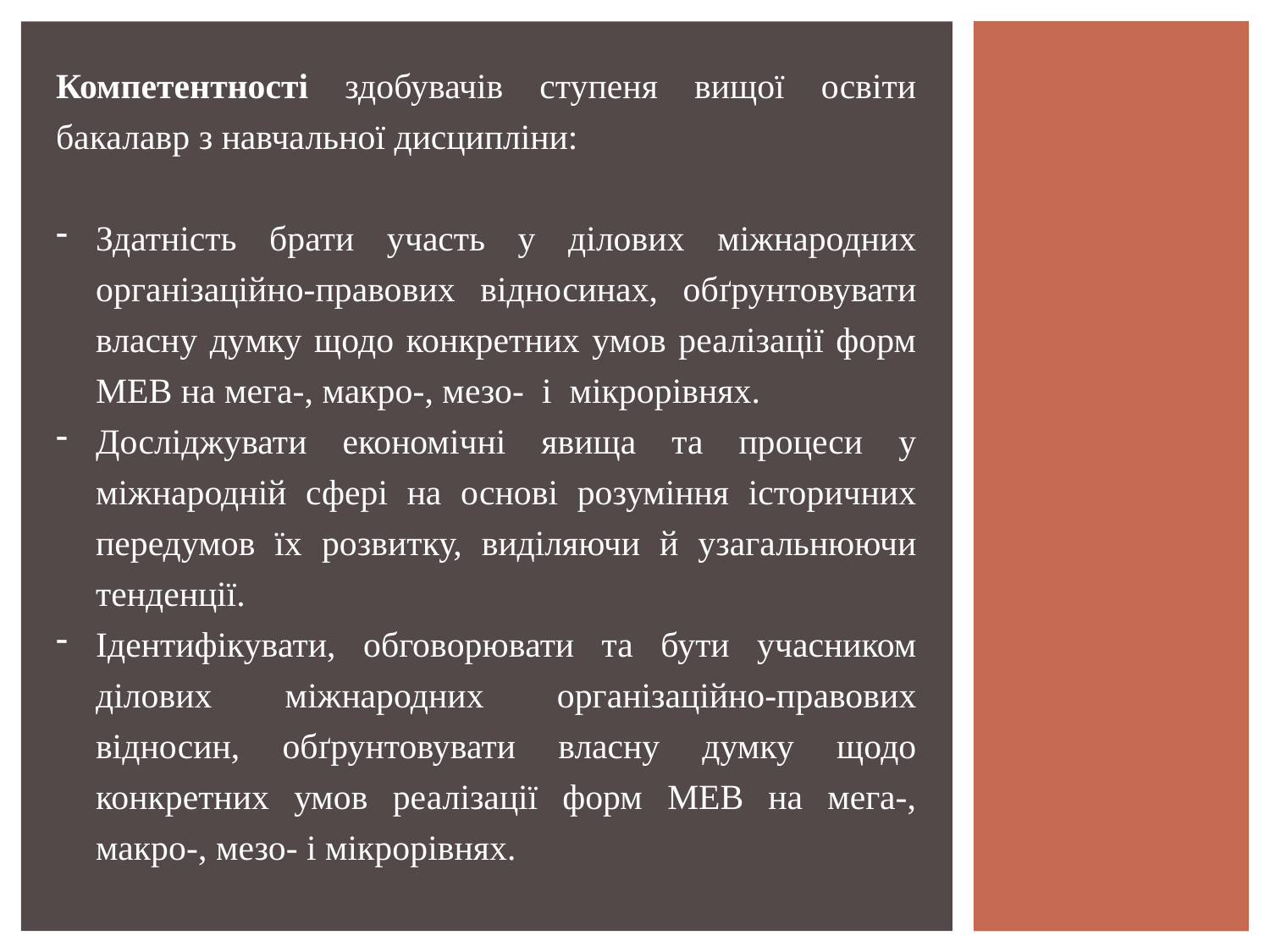

Компетентності здобувачів ступеня вищої освіти бакалавр з навчальної дисципліни:

Здатність брати участь у ділових міжнародних організаційно-правових відносинах, обґрунтовувати власну думку щодо конкретних умов реалізації форм МЕВ на мега-, макро-, мезо-  і  мікрорівнях.
Досліджувати економічні явища та процеси у міжнародній сфері на основі розуміння історичних передумов їх розвитку, виділяючи й узагальнюючи тенденції.
Ідентифікувати, обговорювати та бути учасником ділових міжнародних організаційно-правових відносин, обґрунтовувати власну думку щодо конкретних умов реалізації форм МЕВ на мега-, макро-, мезо- і мікрорівнях.